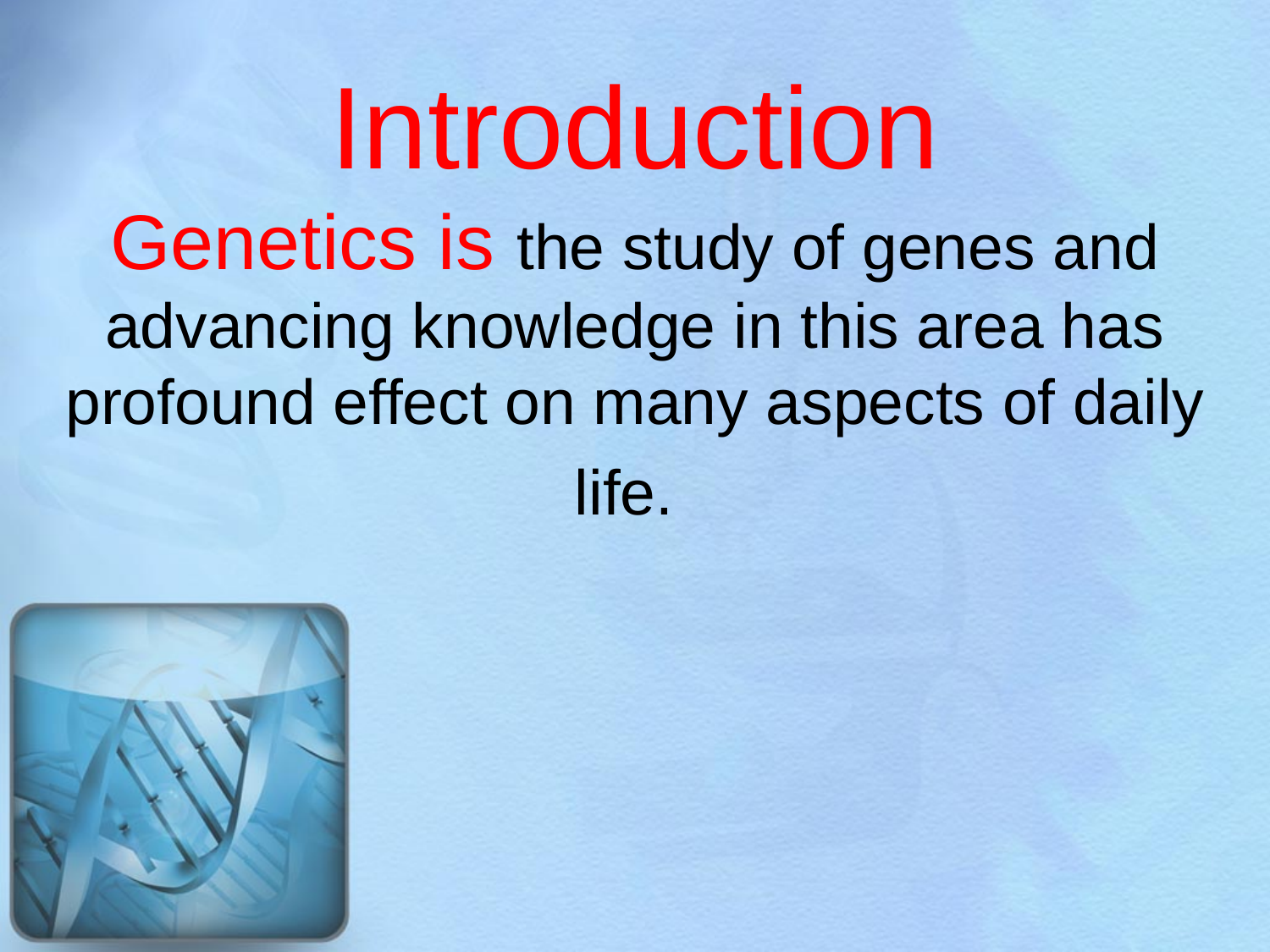

Introduction
Genetics is the study of genes and advancing knowledge in this area has profound effect on many aspects of daily life.